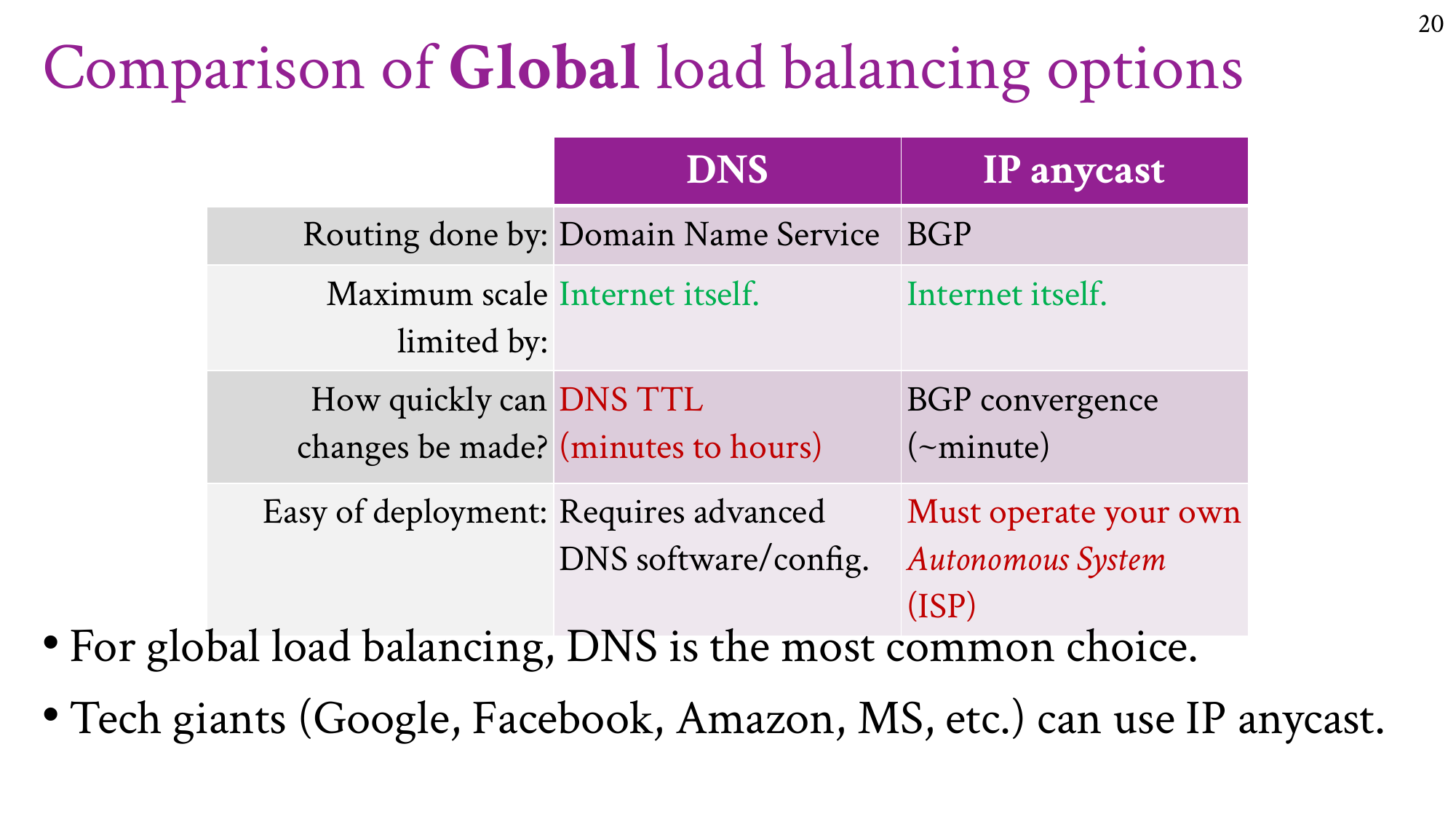

20
# Comparison of Global load balancing options
|  | DNS | IP anycast |
| --- | --- | --- |
| Routing done by: | Domain Name Service | BGP |
| Maximum scale limited by: | Internet itself. | Internet itself. |
| How quickly can changes be made? | DNS TTL (minutes to hours) | BGP convergence (~minute) |
| Easy of deployment: | Requires advanced DNS software/config. | Must operate your own Autonomous System (ISP) |
For global load balancing, DNS is the most common choice.
Tech giants (Google, Facebook, Amazon, MS, etc.) can use IP anycast.